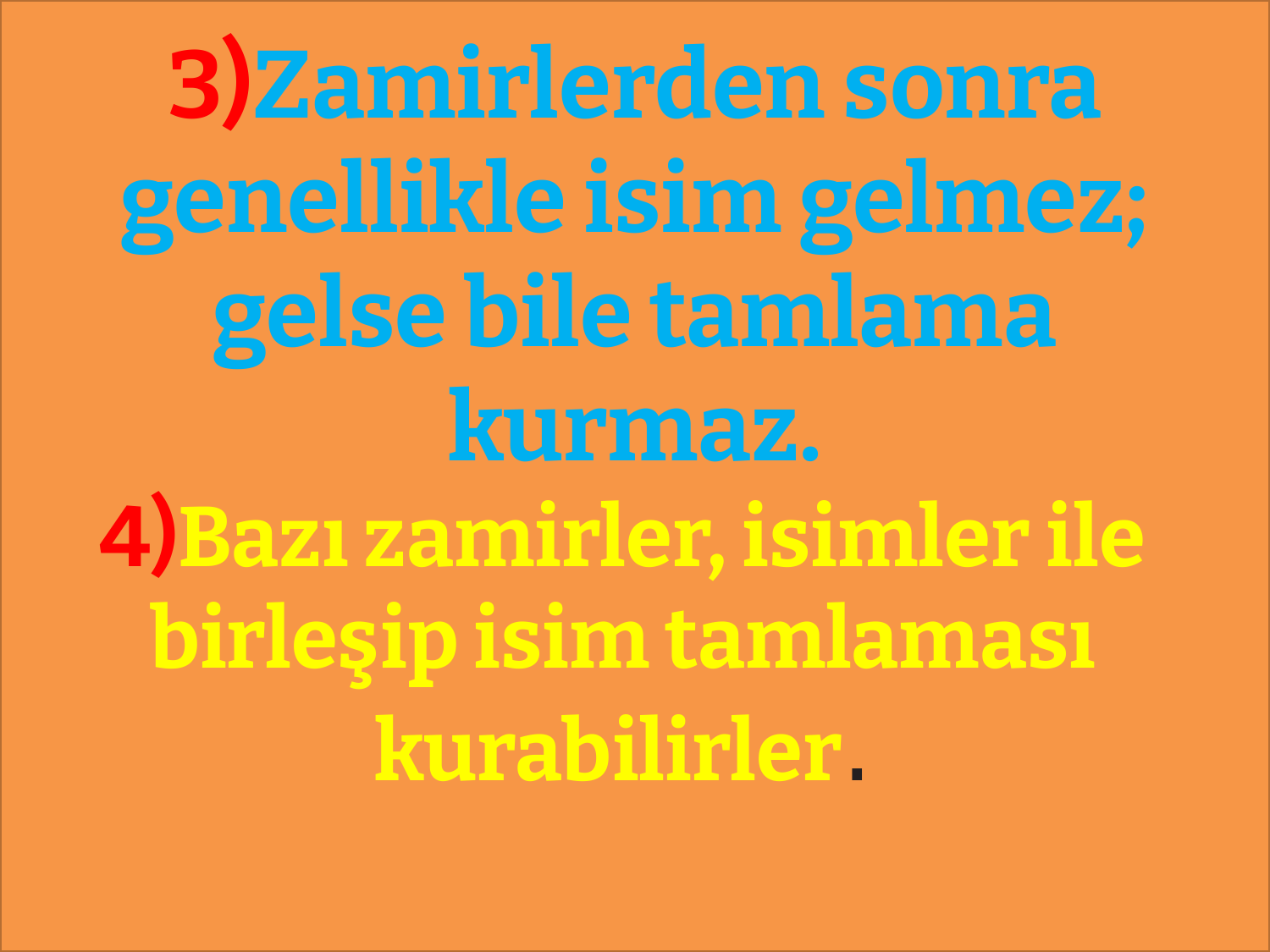

3)Zamirlerden sonra genellikle isim gelmez; gelse bile tamlama kurmaz.
#
4)Bazı zamirler, isimler ile birleşip isim tamlaması kurabilirler.